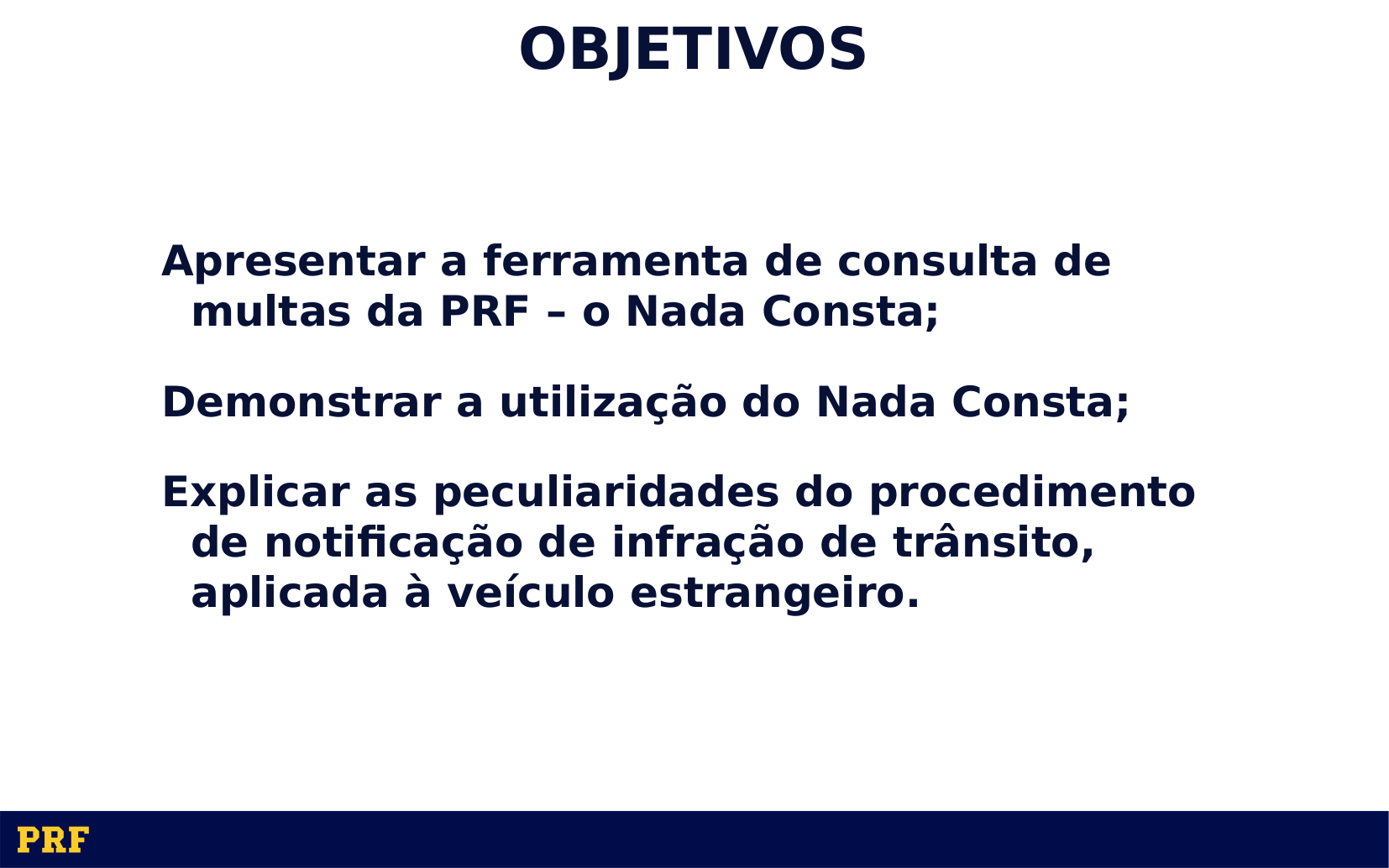

OBJETIVOS
Dispositivo de Acoplamento Mecânico
Apresentar a ferramenta de consulta de multas da PRF – o Nada Consta;
Demonstrar a utilização do Nada Consta;
Explicar as peculiaridades do procedimento de notificação de infração de trânsito, aplicada à veículo estrangeiro.